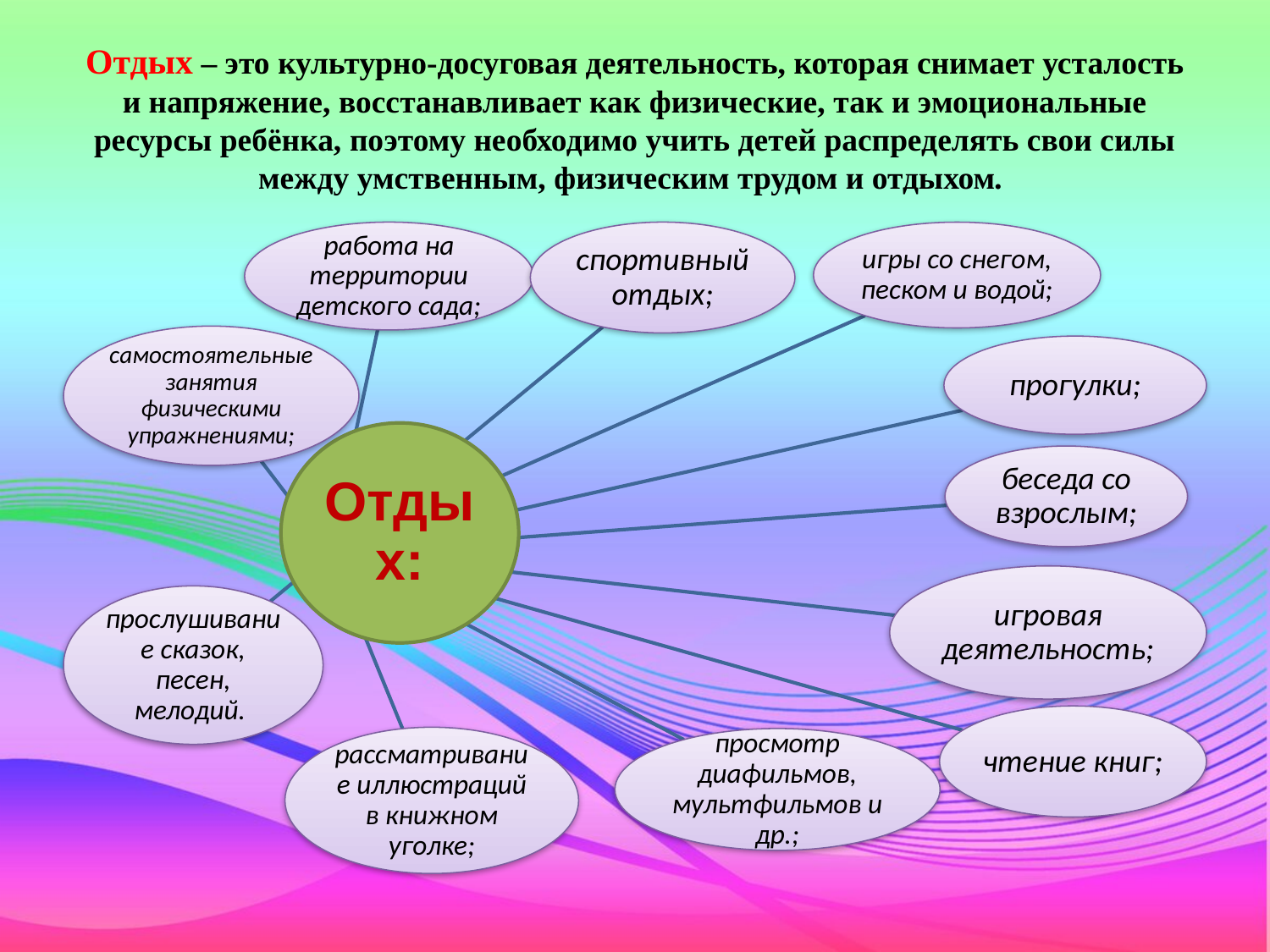

# Отдых – это культурно-досуговая деятельность, которая снимает усталость и напряжение, восстанавливает как физические, так и эмоциональные ресурсы ребёнка, поэтому необходимо учить детей распределять свои силы между умственным, физическим трудом и отдыхом.
Отдых:
самостоятельные занятия физическими упражнениями;
работа на территории детского сада;
спортивный отдых;
игры со снегом, песком и водой;
прогулки;
беседа со взрослым;
игровая деятельность;
чтение книг;
просмотр диафильмов, мультфильмов и др.;
рассматривание иллюстраций в книжном уголке;
прослушивание сказок, песен, мелодий.